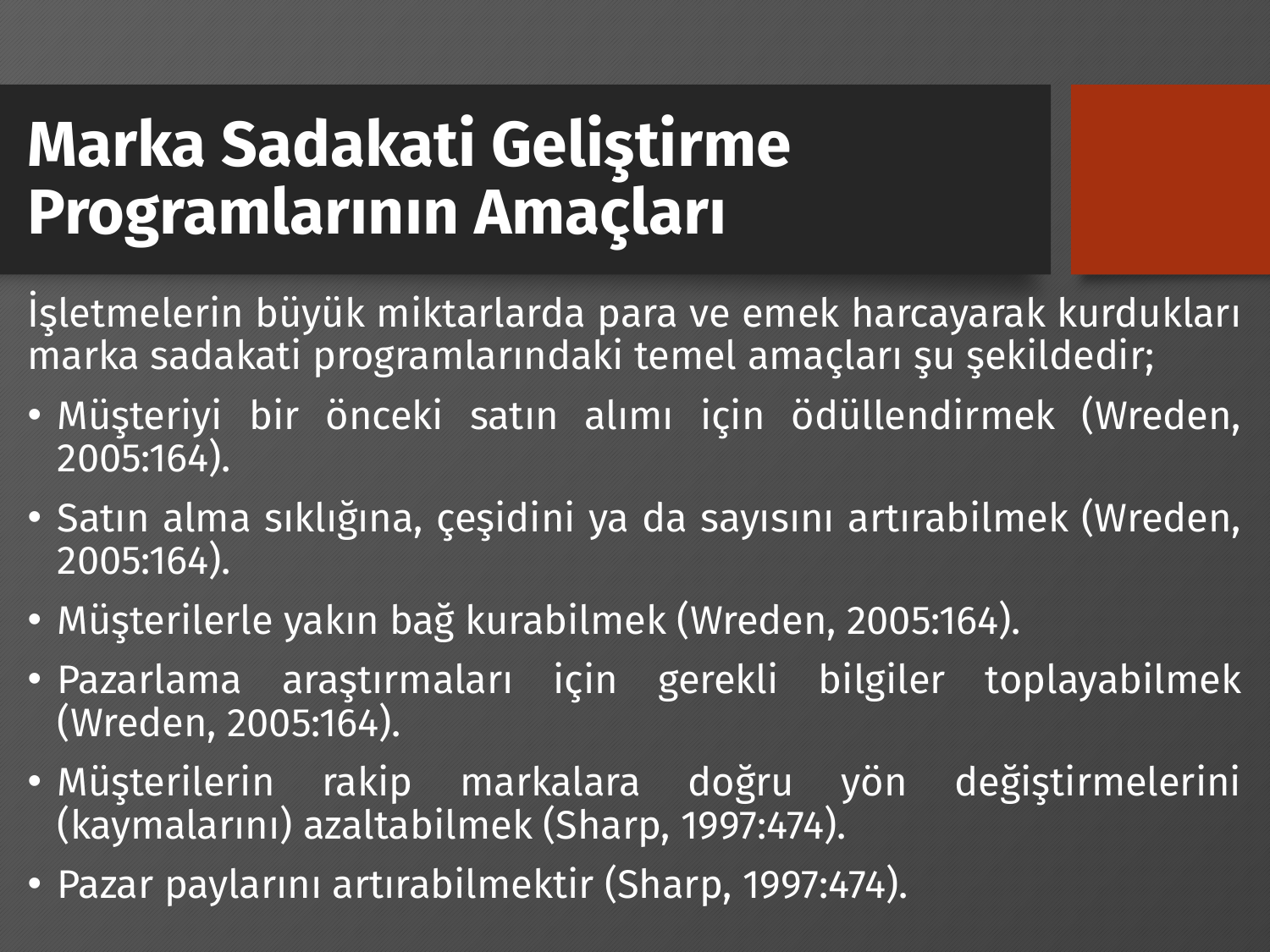

# Marka Sadakati Geliştirme Programlarının Amaçları
İşletmelerin büyük miktarlarda para ve emek harcayarak kurdukları marka sadakati programlarındaki temel amaçları şu şekildedir;
Müşteriyi bir önceki satın alımı için ödüllendirmek (Wreden, 2005:164).
Satın alma sıklığına, çeşidini ya da sayısını artırabilmek (Wreden, 2005:164).
Müşterilerle yakın bağ kurabilmek (Wreden, 2005:164).
Pazarlama araştırmaları için gerekli bilgiler toplayabilmek (Wreden, 2005:164).
Müşterilerin rakip markalara doğru yön değiştirmelerini (kaymalarını) azaltabilmek (Sharp, 1997:474).
Pazar paylarını artırabilmektir (Sharp, 1997:474).